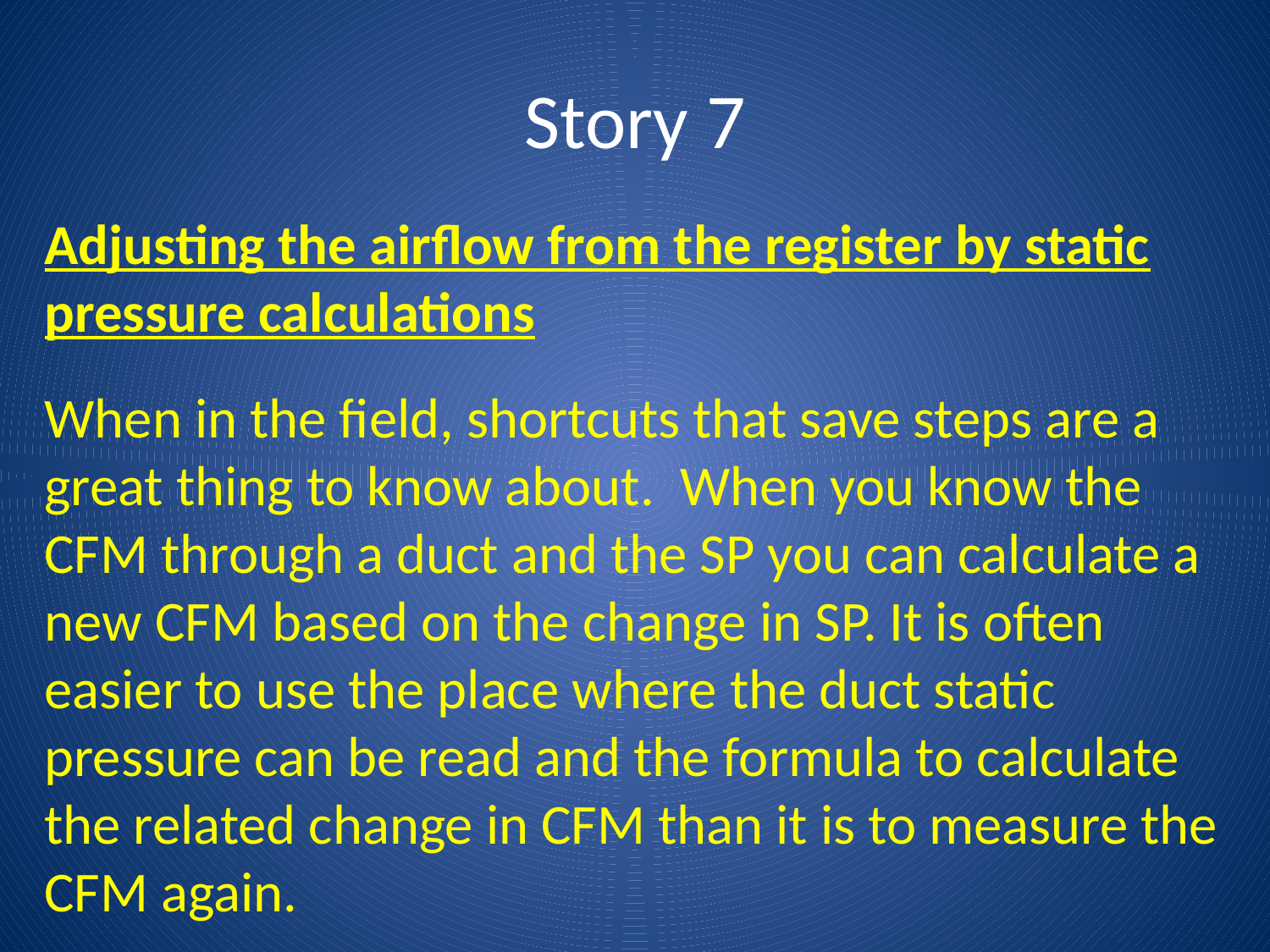

# Story 7
Adjusting the airflow from the register by static pressure calculations

When in the field, shortcuts that save steps are a great thing to know about.  When you know the CFM through a duct and the SP you can calculate a new CFM based on the change in SP. It is often easier to use the place where the duct static pressure can be read and the formula to calculate the related change in CFM than it is to measure the CFM again.